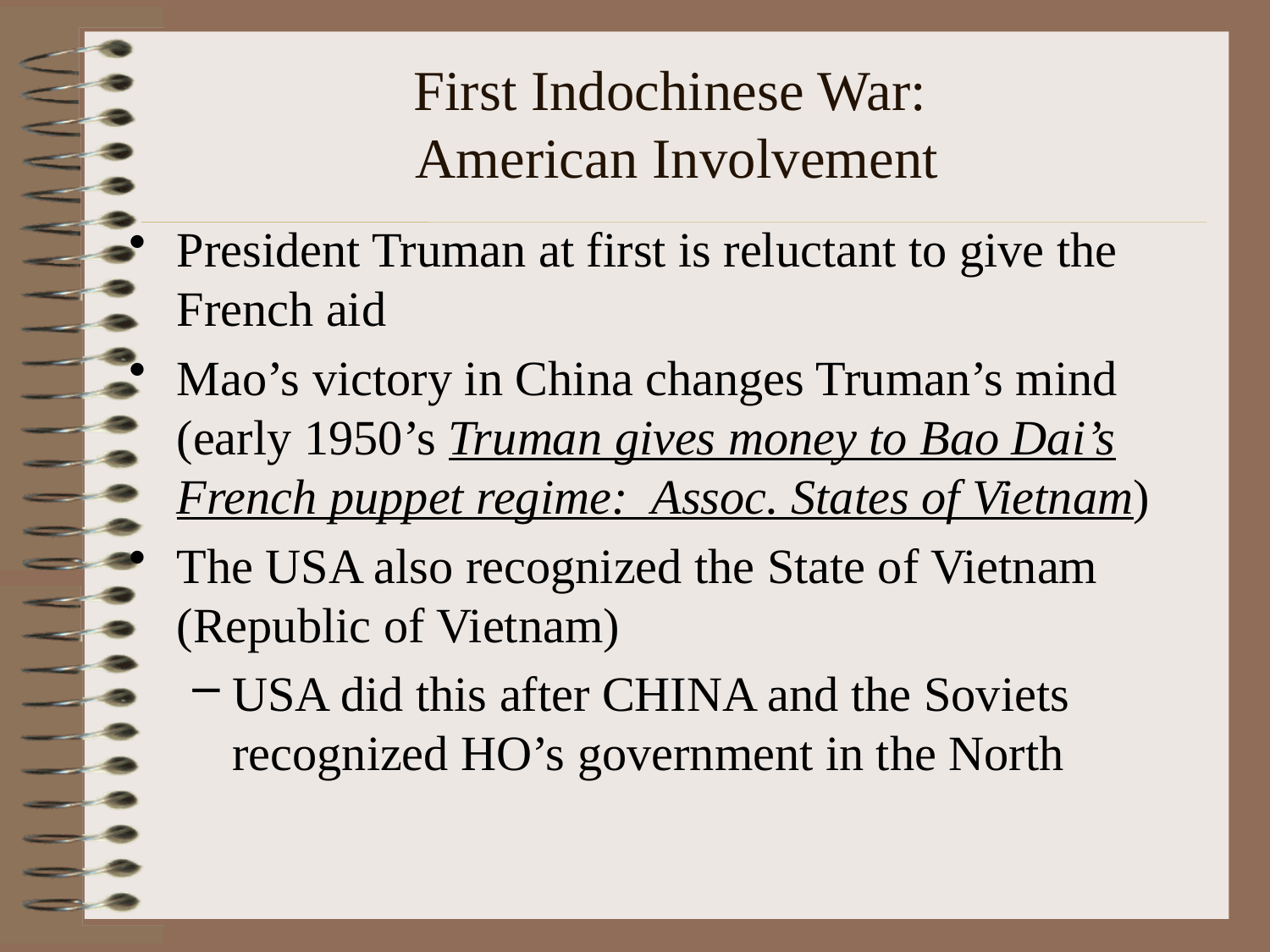

# First Indochinese War: American Involvement
President Truman at first is reluctant to give the French aid
Mao’s victory in China changes Truman’s mind (early 1950’s Truman gives money to Bao Dai’s French puppet regime:  Assoc. States of Vietnam)
The USA also recognized the State of Vietnam (Republic of Vietnam)
USA did this after CHINA and the Soviets recognized HO’s government in the North